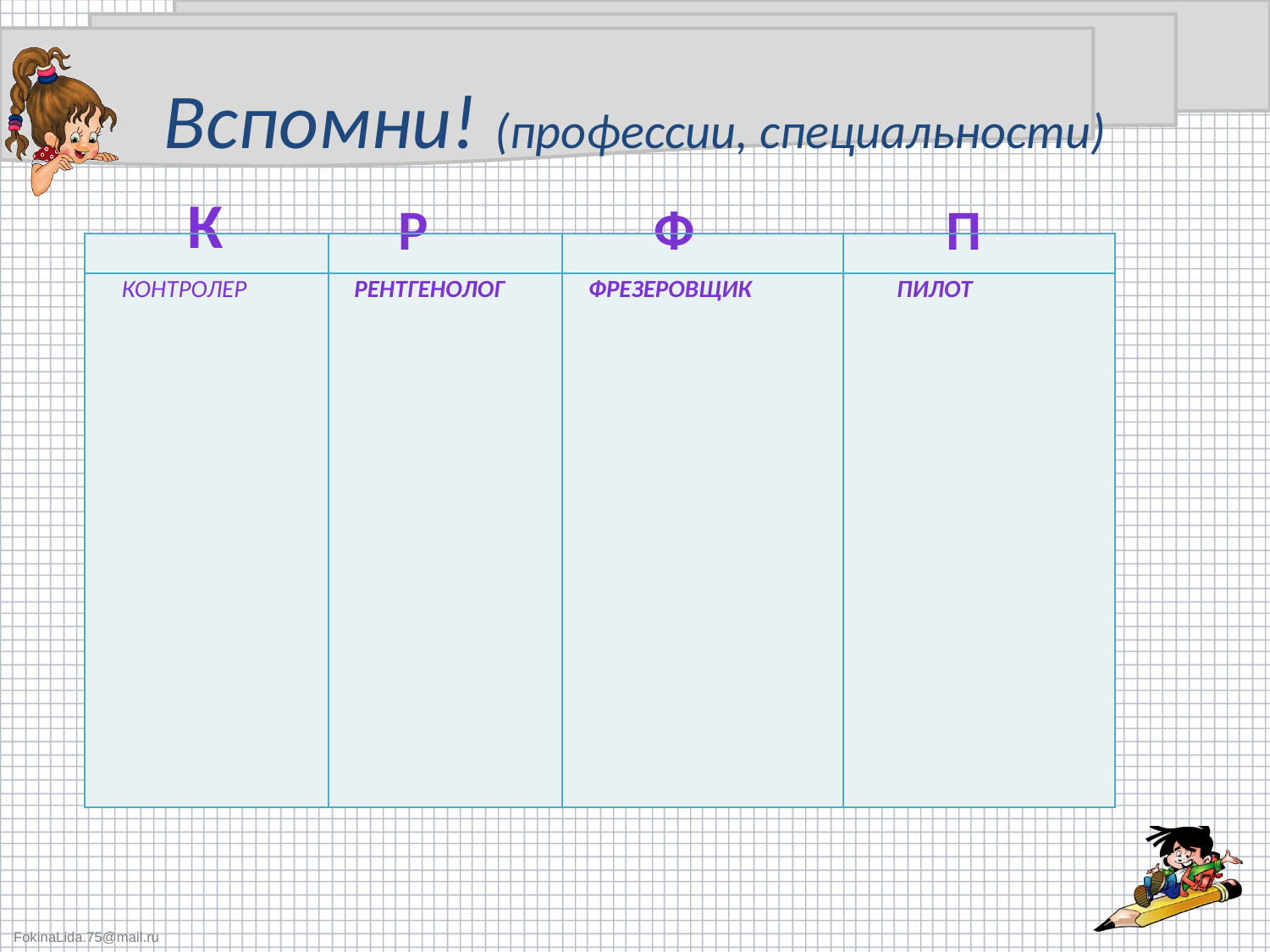

# Вспомни! (профессии, специальности)

| К | Р | Ф | П |
| --- | --- | --- | --- |
| контролер | рентгенолог | фрезеровщик | пилот |